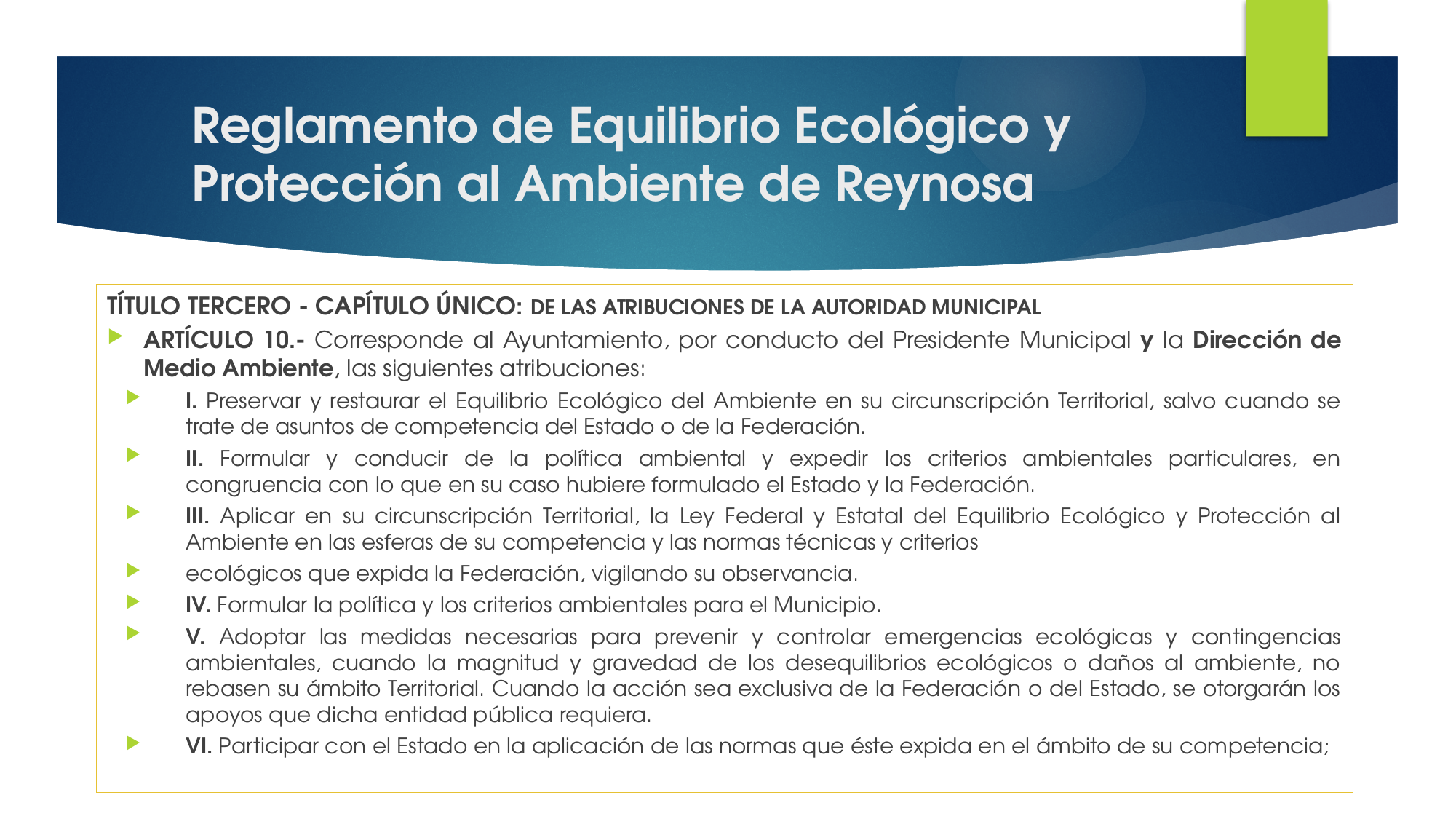

# Reglamento de Equilibrio Ecológico y Protección al Ambiente de Reynosa
TÍTULO TERCERO - CAPÍTULO ÚNICO: DE LAS ATRIBUCIONES DE LA AUTORIDAD MUNICIPAL
ARTÍCULO 10.- Corresponde al Ayuntamiento, por conducto del Presidente Municipal y la Dirección de Medio Ambiente, las siguientes atribuciones:
I. Preservar y restaurar el Equilibrio Ecológico del Ambiente en su circunscripción Territorial, salvo cuando se trate de asuntos de competencia del Estado o de la Federación.
II. Formular y conducir de la política ambiental y expedir los criterios ambientales particulares, en congruencia con lo que en su caso hubiere formulado el Estado y la Federación.
III. Aplicar en su circunscripción Territorial, la Ley Federal y Estatal del Equilibrio Ecológico y Protección al Ambiente en las esferas de su competencia y las normas técnicas y criterios
ecológicos que expida la Federación, vigilando su observancia.
IV. Formular la política y los criterios ambientales para el Municipio.
V. Adoptar las medidas necesarias para prevenir y controlar emergencias ecológicas y contingencias ambientales, cuando la magnitud y gravedad de los desequilibrios ecológicos o daños al ambiente, no rebasen su ámbito Territorial. Cuando la acción sea exclusiva de la Federación o del Estado, se otorgarán los apoyos que dicha entidad pública requiera.
VI. Participar con el Estado en la aplicación de las normas que éste expida en el ámbito de su competencia;